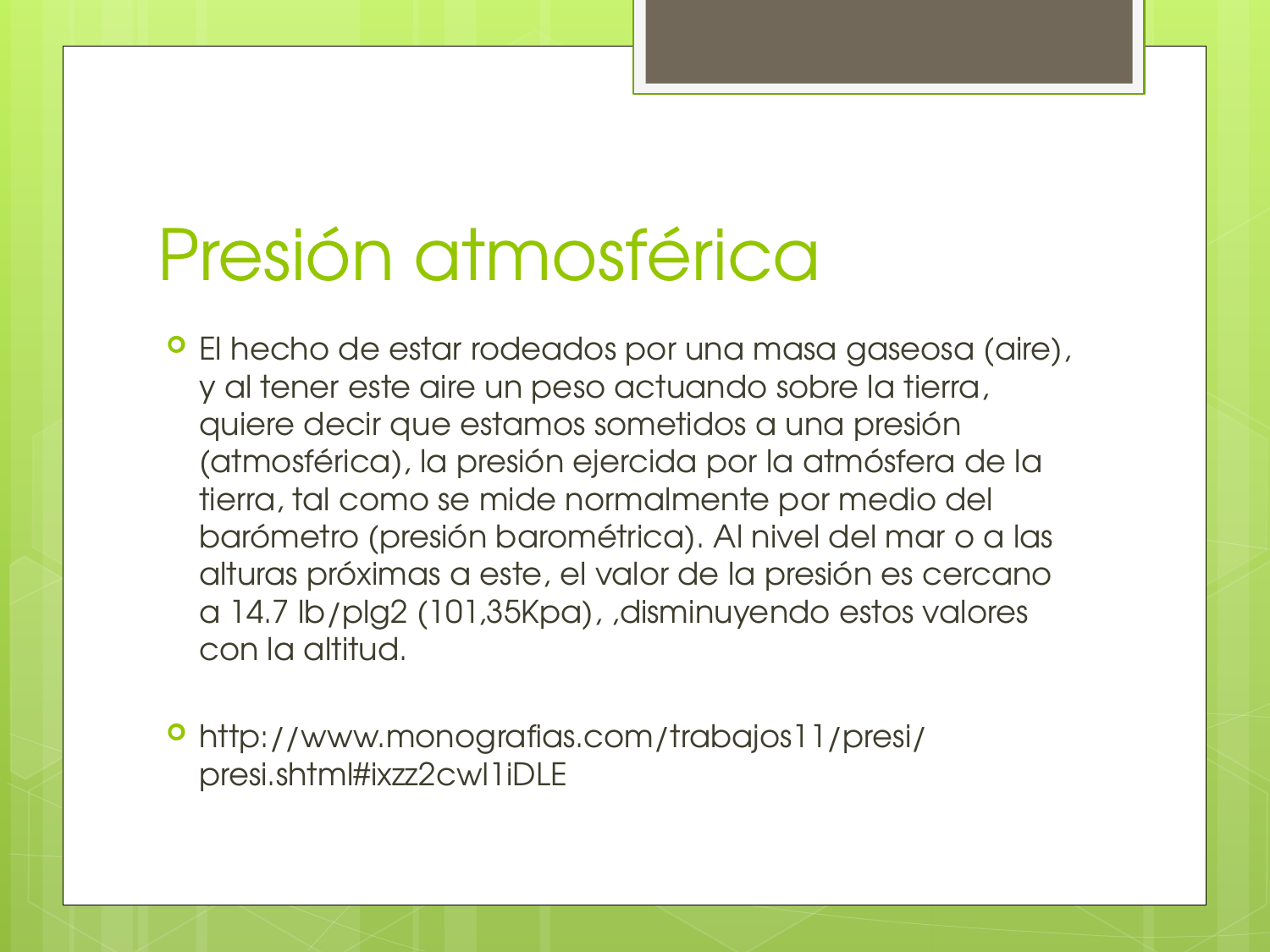

# Presión atmosférica
El hecho de estar rodeados por una masa gaseosa (aire), y al tener este aire un peso actuando sobre la tierra, quiere decir que estamos sometidos a una presión (atmosférica), la presión ejercida por la atmósfera de la tierra, tal como se mide normalmente por medio del barómetro (presión barométrica). Al nivel del mar o a las alturas próximas a este, el valor de la presión es cercano a 14.7 lb/plg2 (101,35Kpa), ,disminuyendo estos valores con la altitud.

http://www.monografias.com/trabajos11/presi/presi.shtml#ixzz2cwI1iDLE